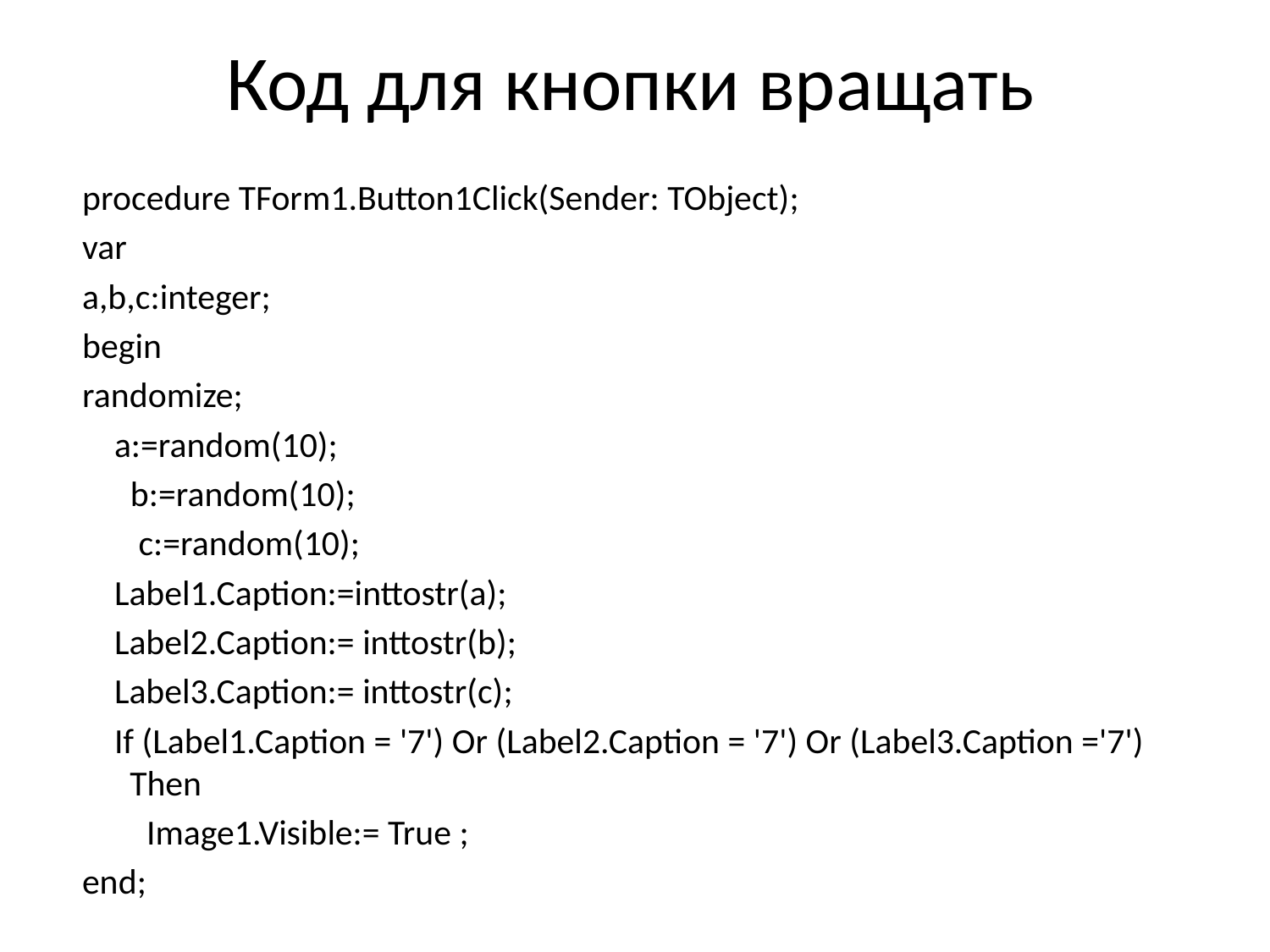

# Код для кнопки вращать
procedure TForm1.Button1Click(Sender: TObject);
var
a,b,c:integer;
begin
randomize;
    a:=random(10);
      b:=random(10);
       c:=random(10);
    Label1.Caption:=inttostr(a);
    Label2.Caption:= inttostr(b);
    Label3.Caption:= inttostr(c);
    If (Label1.Caption = '7') Or (Label2.Caption = '7') Or (Label3.Caption ='7') Then
        Image1.Visible:= True ;
end;